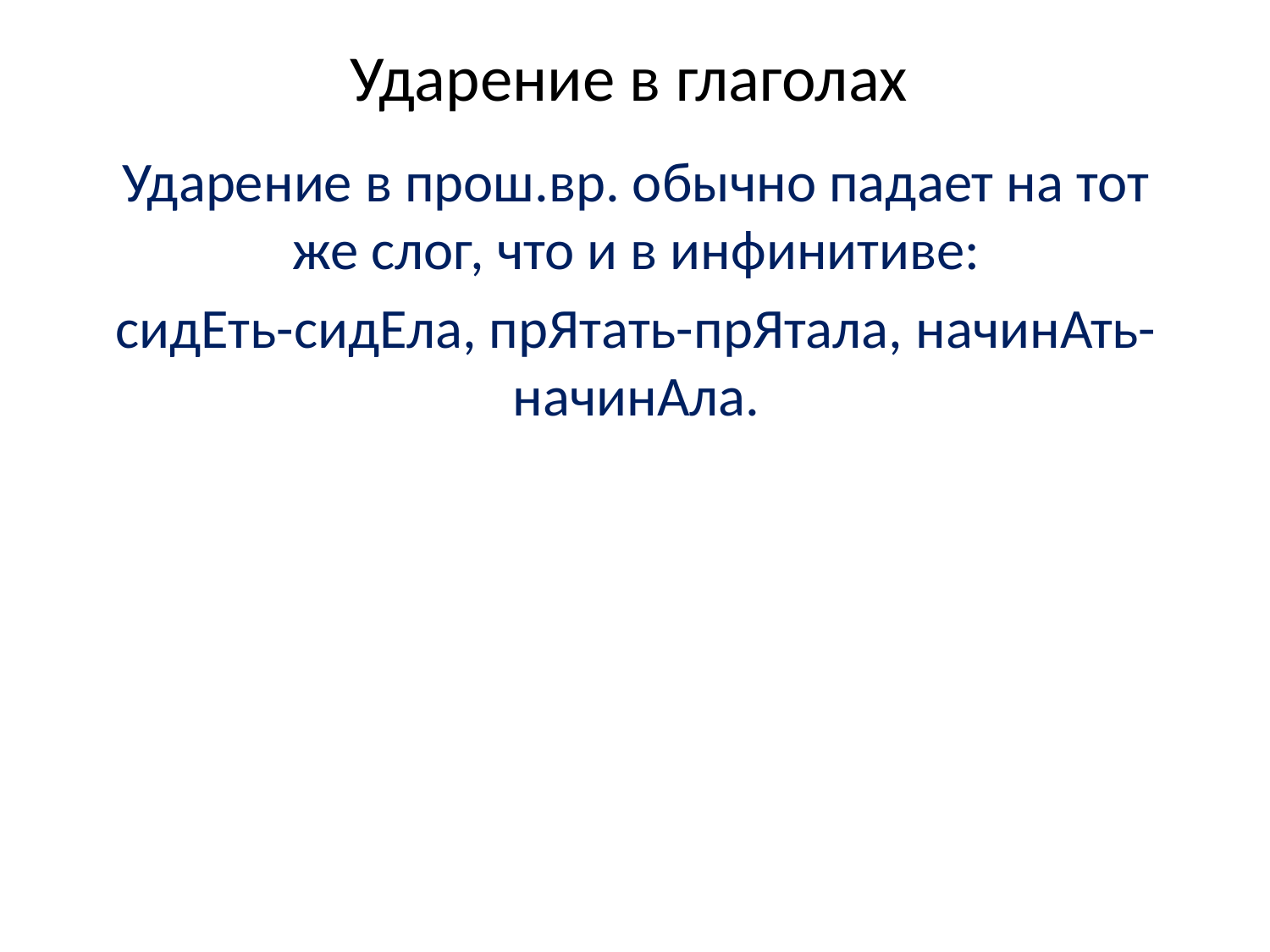

# Ударение в глаголах
Ударение в прош.вр. обычно падает на тот же слог, что и в инфинитиве:
сидЕть-сидЕла, прЯтать-прЯтала, начинАть-начинАла.